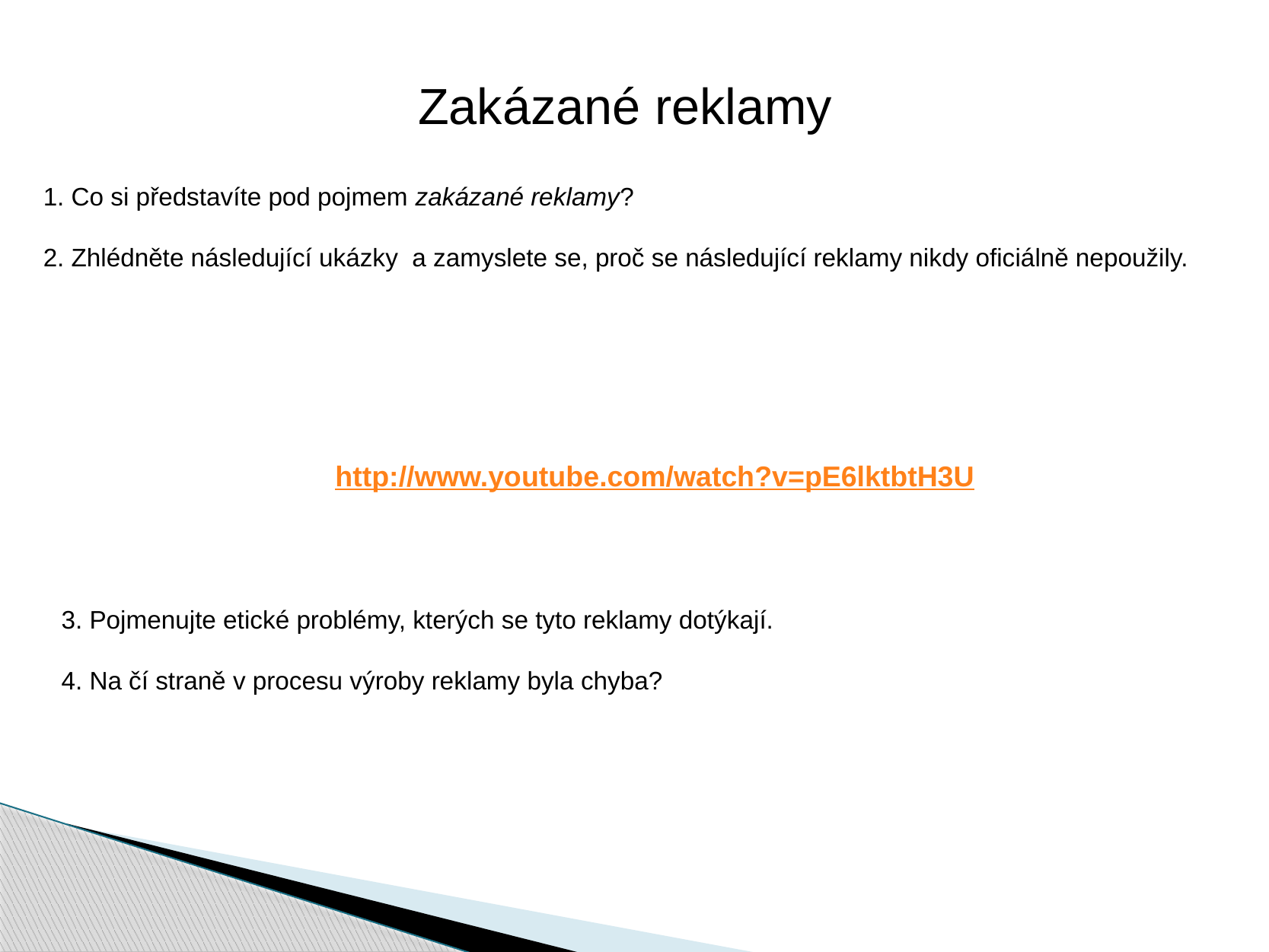

Zakázané reklamy

1. Co si představíte pod pojmem zakázané reklamy?

2. Zhlédněte následující ukázky  a zamyslete se, proč se následující reklamy nikdy oficiálně nepoužily.
http://www.youtube.com/watch?v=pE6lktbtH3U

3. Pojmenujte etické problémy, kterých se tyto reklamy dotýkají.

4. Na čí straně v procesu výroby reklamy byla chyba?